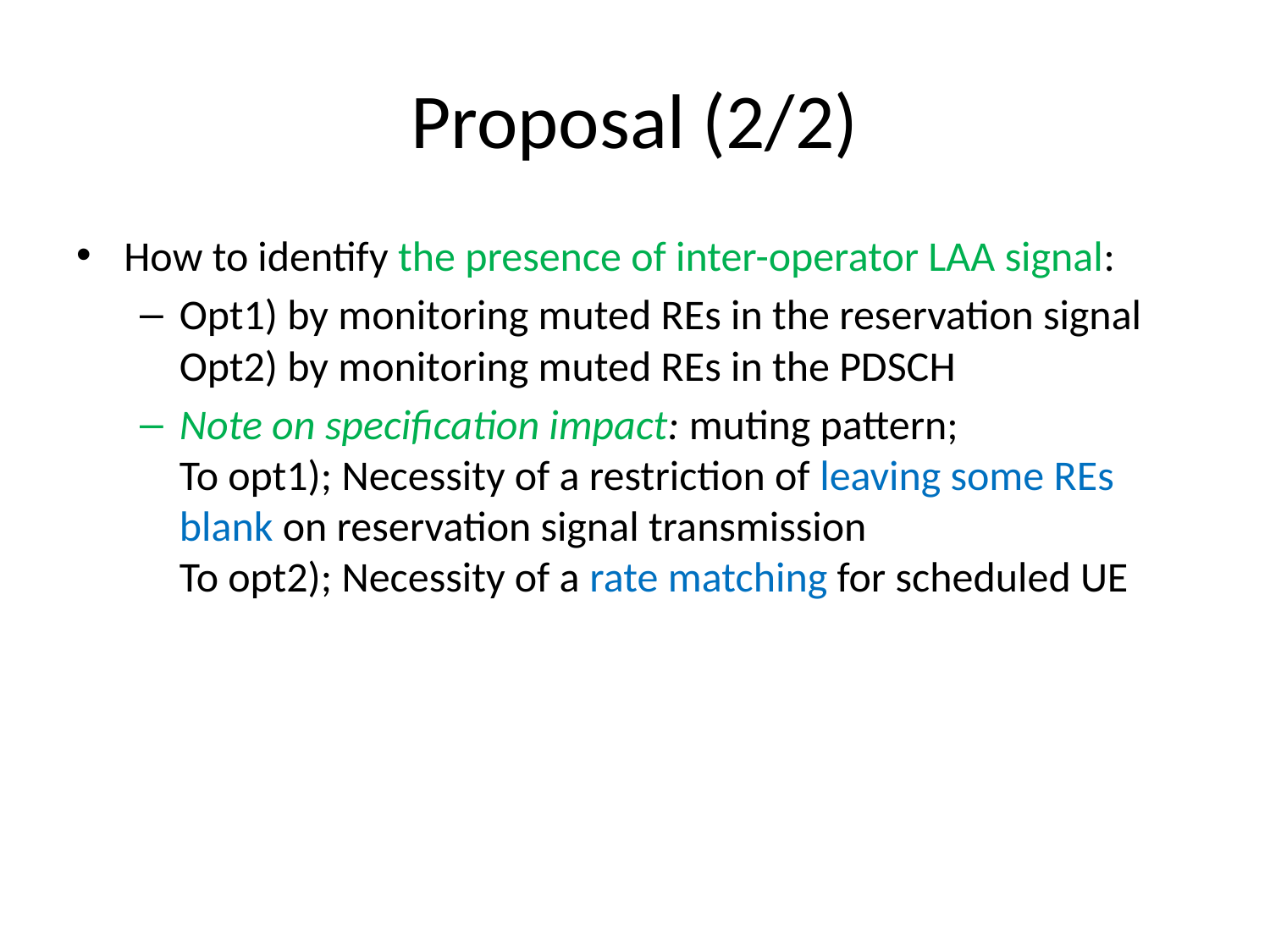

# Proposal (2/2)
How to identify the presence of inter-operator LAA signal:
Opt1) by monitoring muted REs in the reservation signal Opt2) by monitoring muted REs in the PDSCH
Note on specification impact: muting pattern;
To opt1); Necessity of a restriction of leaving some REs blank on reservation signal transmission
To opt2); Necessity of a rate matching for scheduled UE